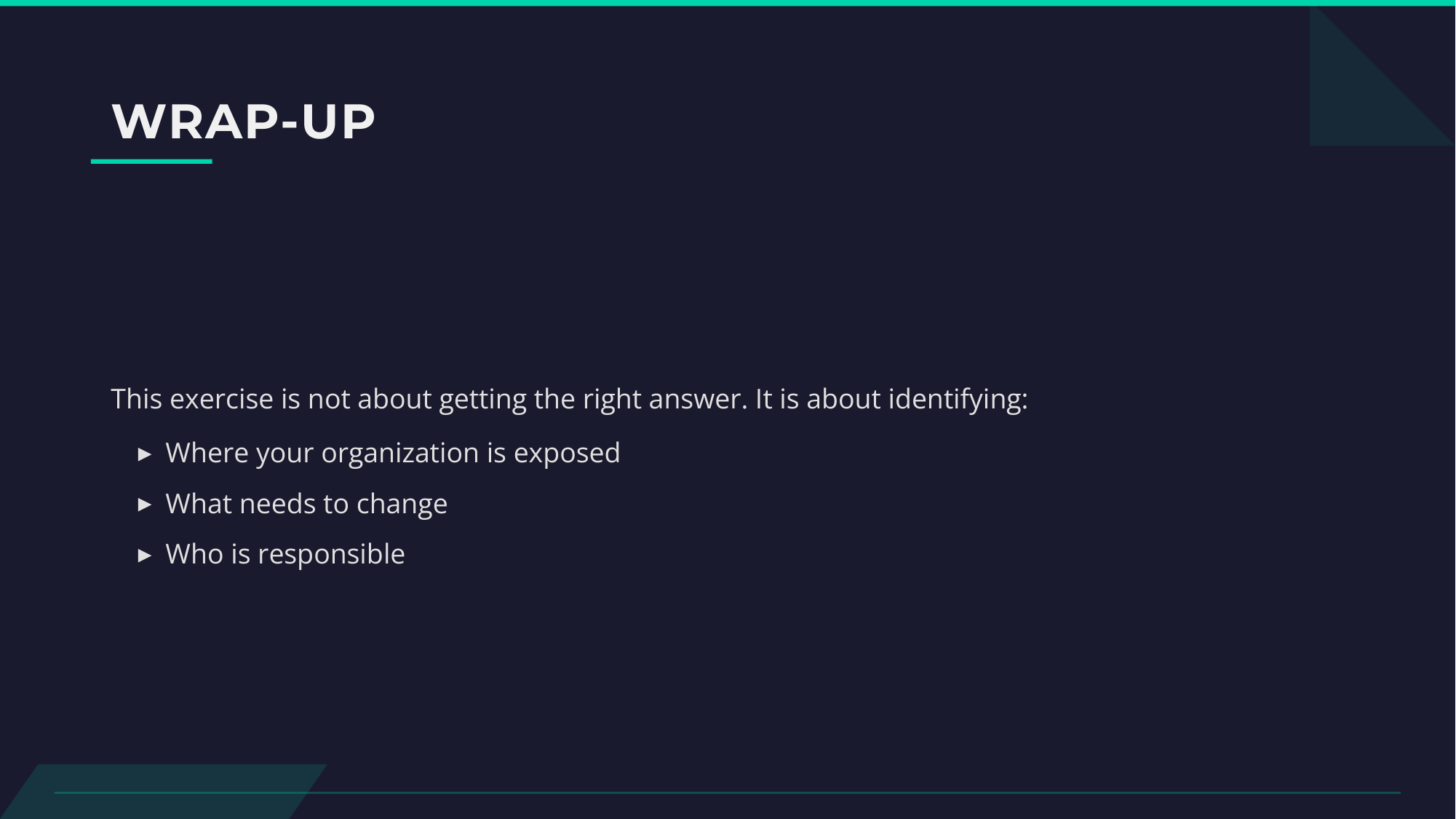

# WRAP-UP

This exercise is not about getting the right answer. It is about identifying:
Where your organization is exposed
What needs to change
Who is responsible